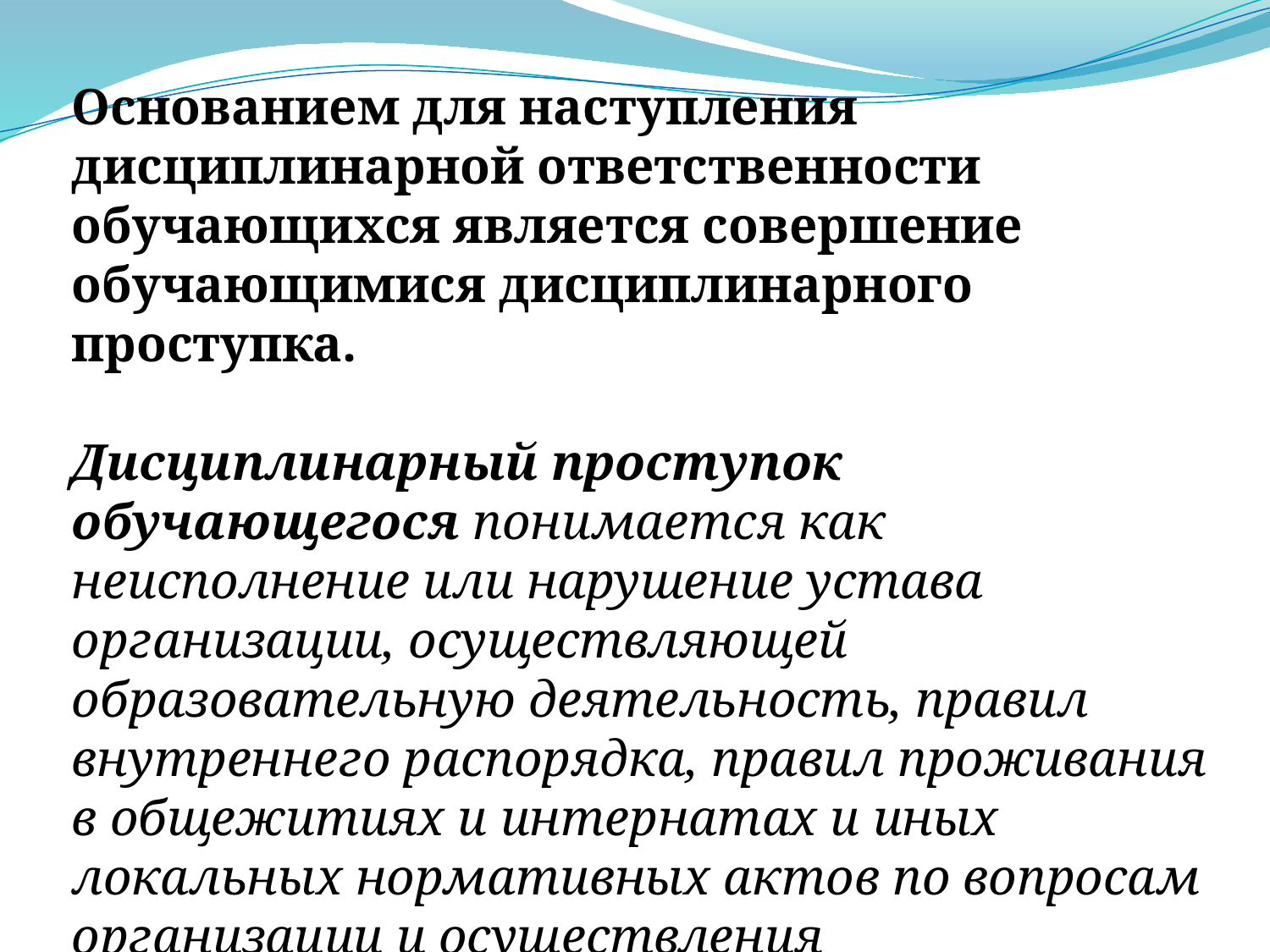

Основанием для наступления дисциплинарной ответственности обучающихся является совершение обучающимися дисциплинарного проступка.

Дисциплинарный проступок обучающегося понимается как неисполнение или нарушение устава организации, осуществляющей образовательную деятельность, правил внутреннего распорядка, правил проживания в общежитиях и интернатах и иных локальных нормативных актов по вопросам организации и осуществления образовательной деятельности.